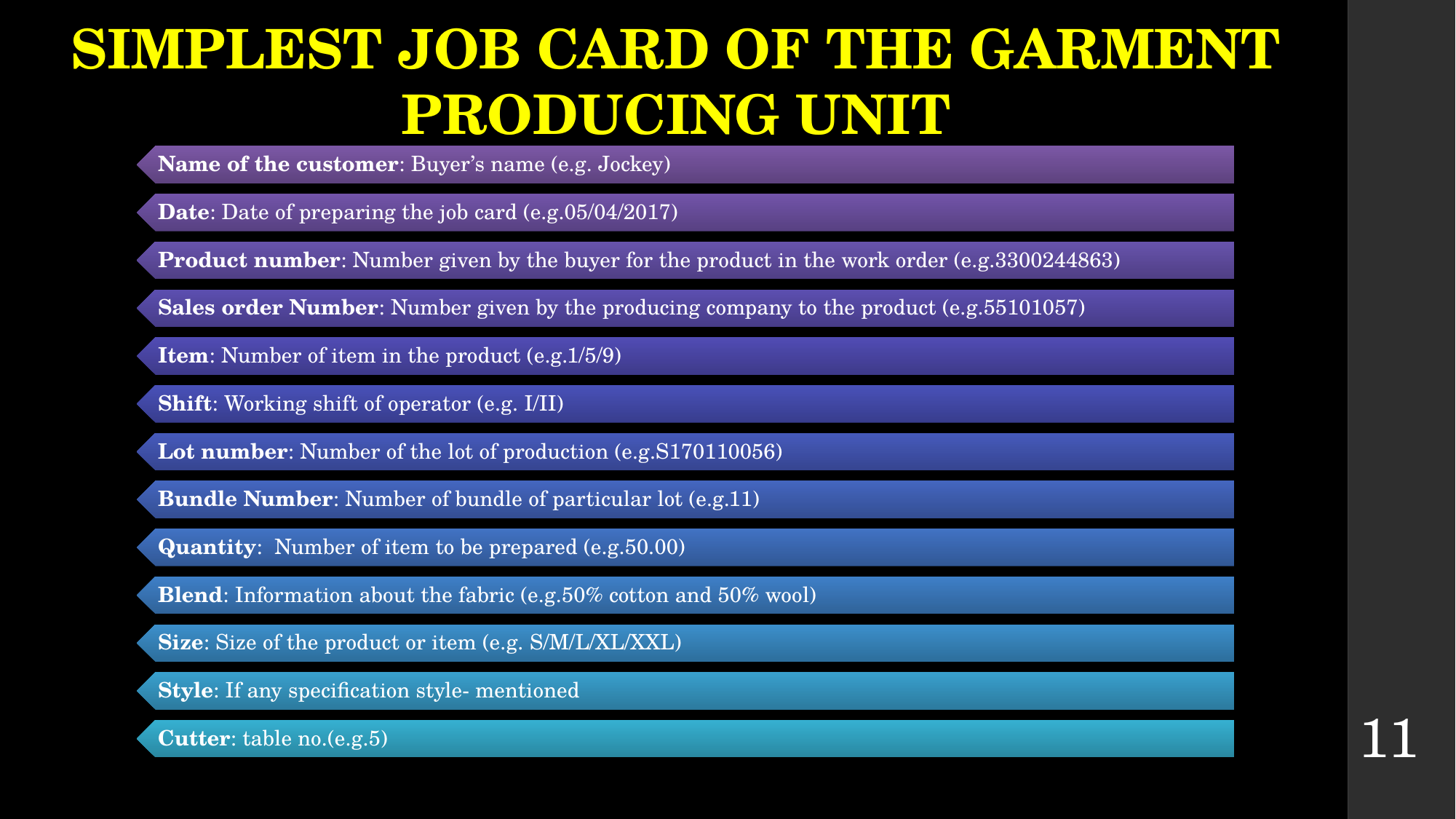

# SIMPLEST JOB CARD OF THE GARMENT PRODUCING UNIT
Name of the customer: Buyer’s name (e.g. Jockey)
Date: Date of preparing the job card (e.g.05/04/2017)
Product number: Number given by the buyer for the product in the work order (e.g.3300244863)
Sales order Number: Number given by the producing company to the product (e.g.55101057)
Item: Number of item in the product (e.g.1/5/9)
Shift: Working shift of operator (e.g. I/II)
Lot number: Number of the lot of production (e.g.S170110056)
Bundle Number: Number of bundle of particular lot (e.g.11)
Quantity:  Number of item to be prepared (e.g.50.00)
Blend: Information about the fabric (e.g.50% cotton and 50% wool)
Size: Size of the product or item (e.g. S/M/L/XL/XXL)
Style: If any specification style- mentioned
Cutter: table no.(e.g.5)
11